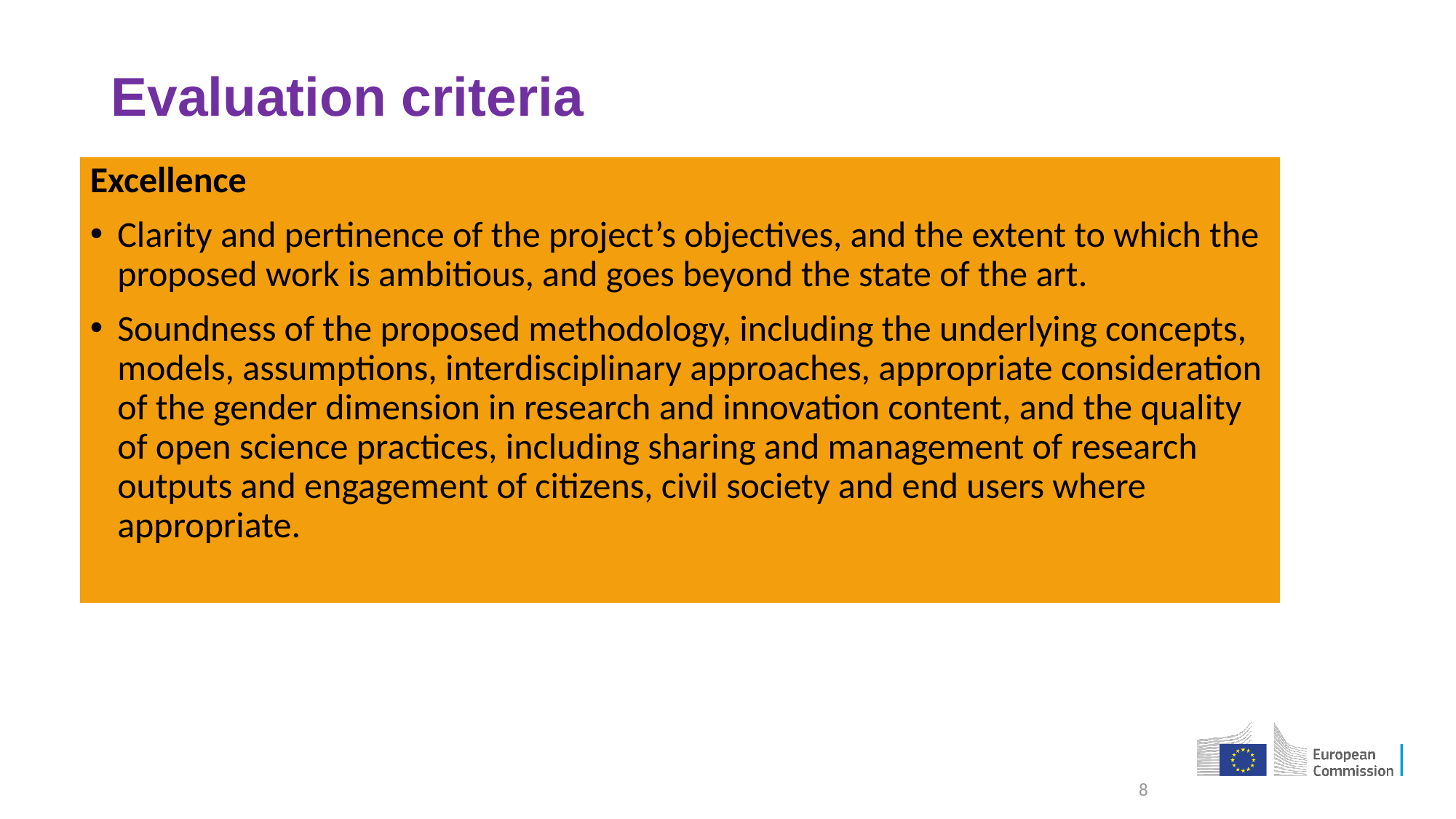

# Evaluation criteria
Excellence
Clarity and pertinence of the project’s objectives, and the extent to which the proposed work is ambitious, and goes beyond the state of the art.
Soundness of the proposed methodology, including the underlying concepts, models, assumptions, interdisciplinary approaches, appropriate consideration of the gender dimension in research and innovation content, and the quality of open science practices, including sharing and management of research outputs and engagement of citizens, civil society and end users where appropriate.

8